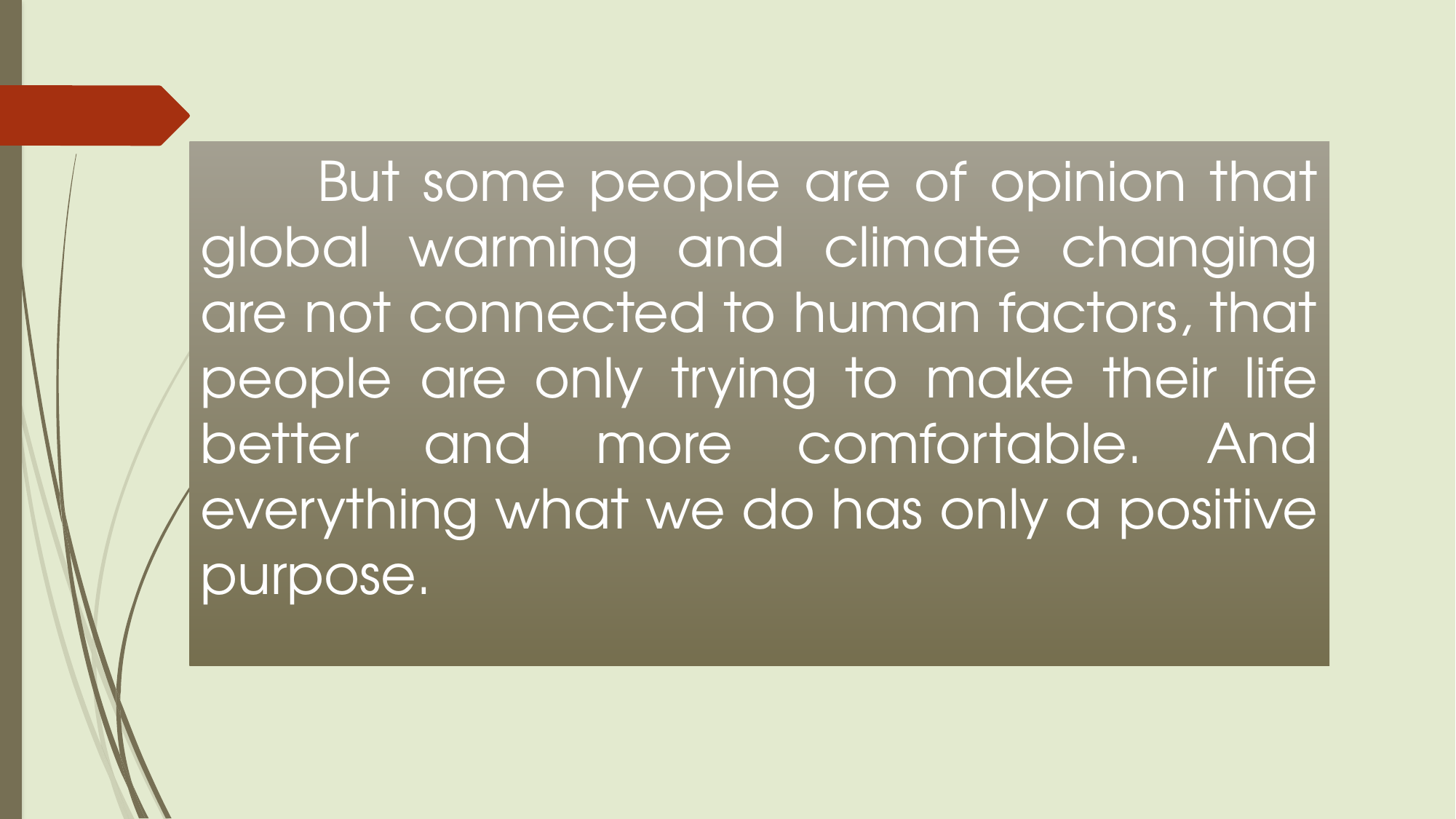

# But some people are of opinion that global warming and climate changing are not connected to human factors, that people are only trying to make their life better and more comfortable. And everything what we do has only a positive purpose.